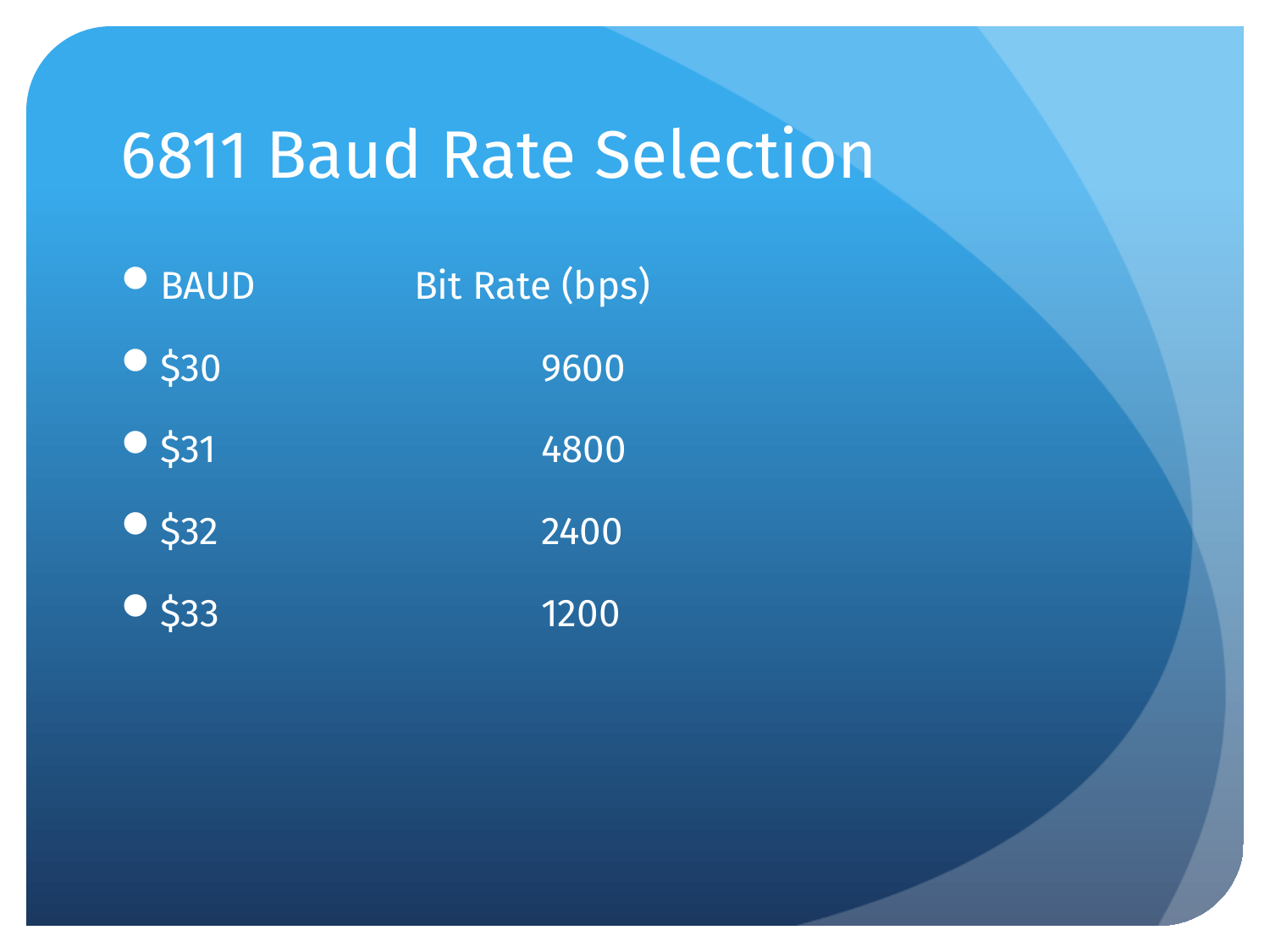

# 6811 Baud Rate Selection
BAUD 		Bit Rate (bps)
$30			9600
$31			4800
$32			2400
$33			1200